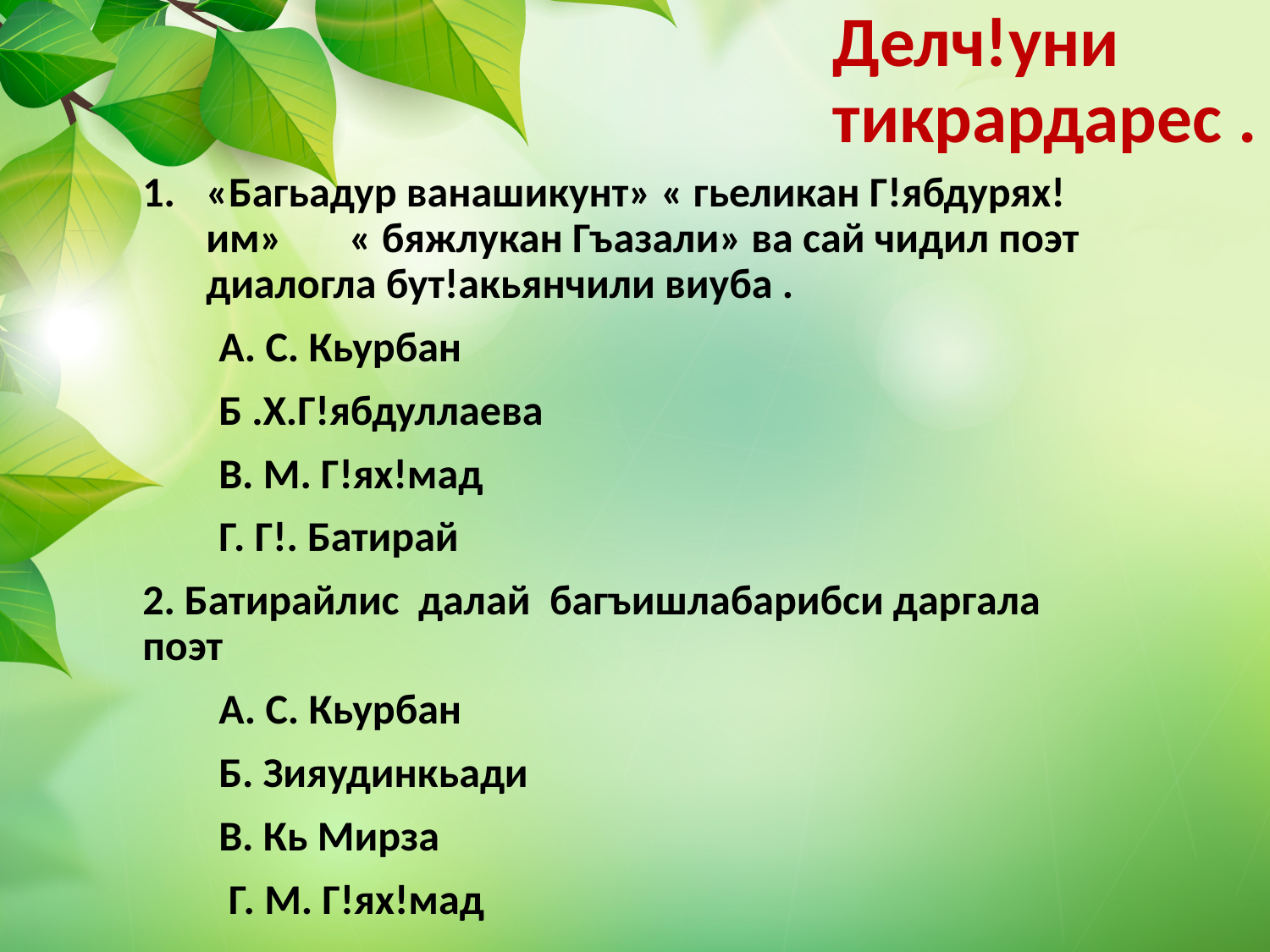

# Делч!уни тикрардарес .
«Багьадур ванашикунт» « гьеликан Г!ябдурях!им»       « бяжлукан Гъазали» ва сай чидил поэт диалогла бут!акьянчили виуба .
        А. С. Кьурбан
        Б .Х.Г!ябдуллаева
        В. М. Г!ях!мад
        Г. Г!. Батирай
2. Батирайлис  далай  багъишлабарибси даргала поэт
        А. С. Кьурбан
        Б. Зияудинкьади
        В. Кь Мирза
         Г. М. Г!ях!мад